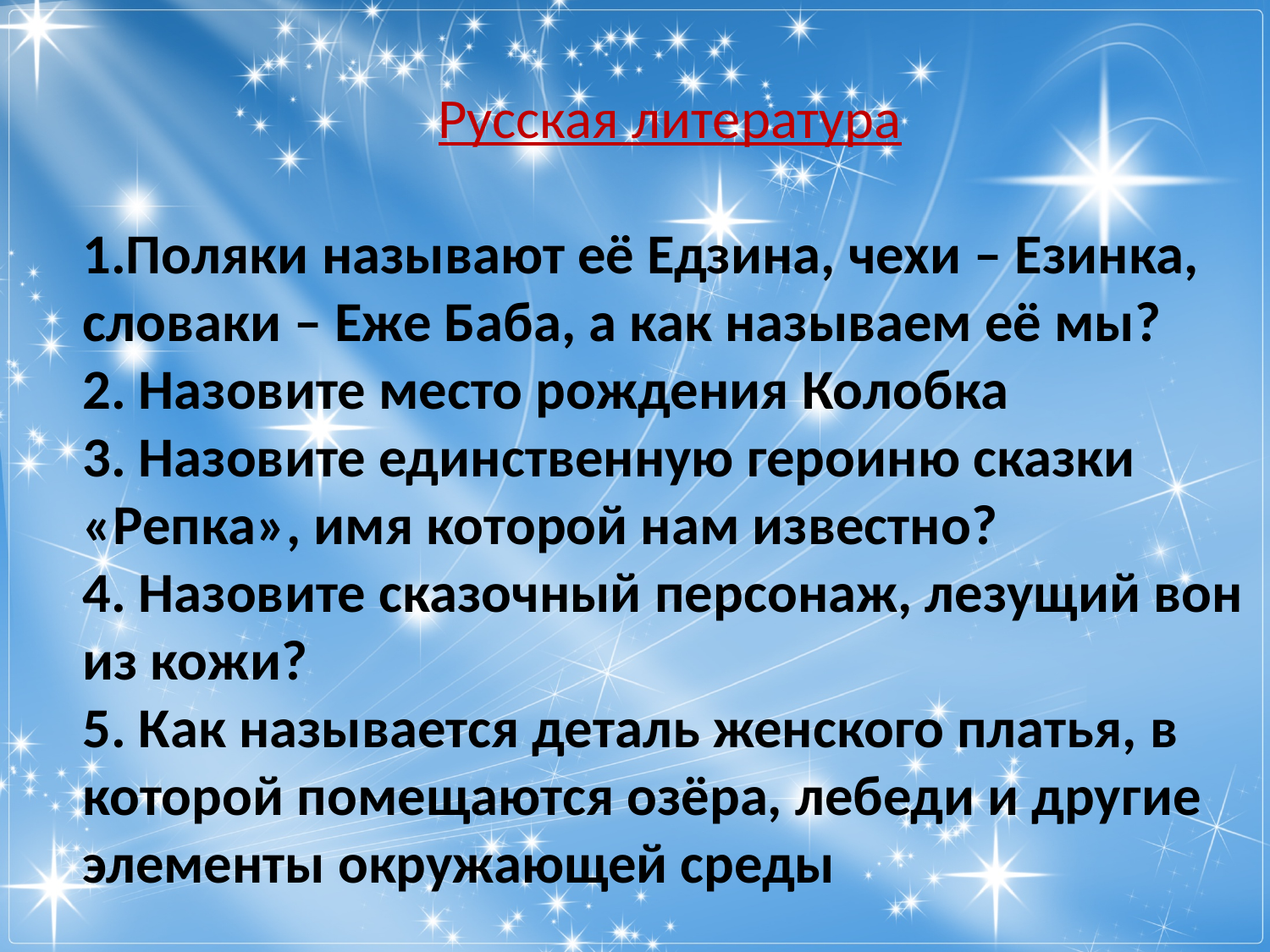

Русская литература

1.Поляки называют её Едзина, чехи – Езинка, словаки – Еже Баба, а как называем её мы?
2. Назовите место рождения Колобка
3. Назовите единственную героиню сказки «Репка», имя которой нам известно?
4. Назовите сказочный персонаж, лезущий вон из кожи?
5. Как называется деталь женского платья, в которой помещаются озёра, лебеди и другие элементы окружающей среды